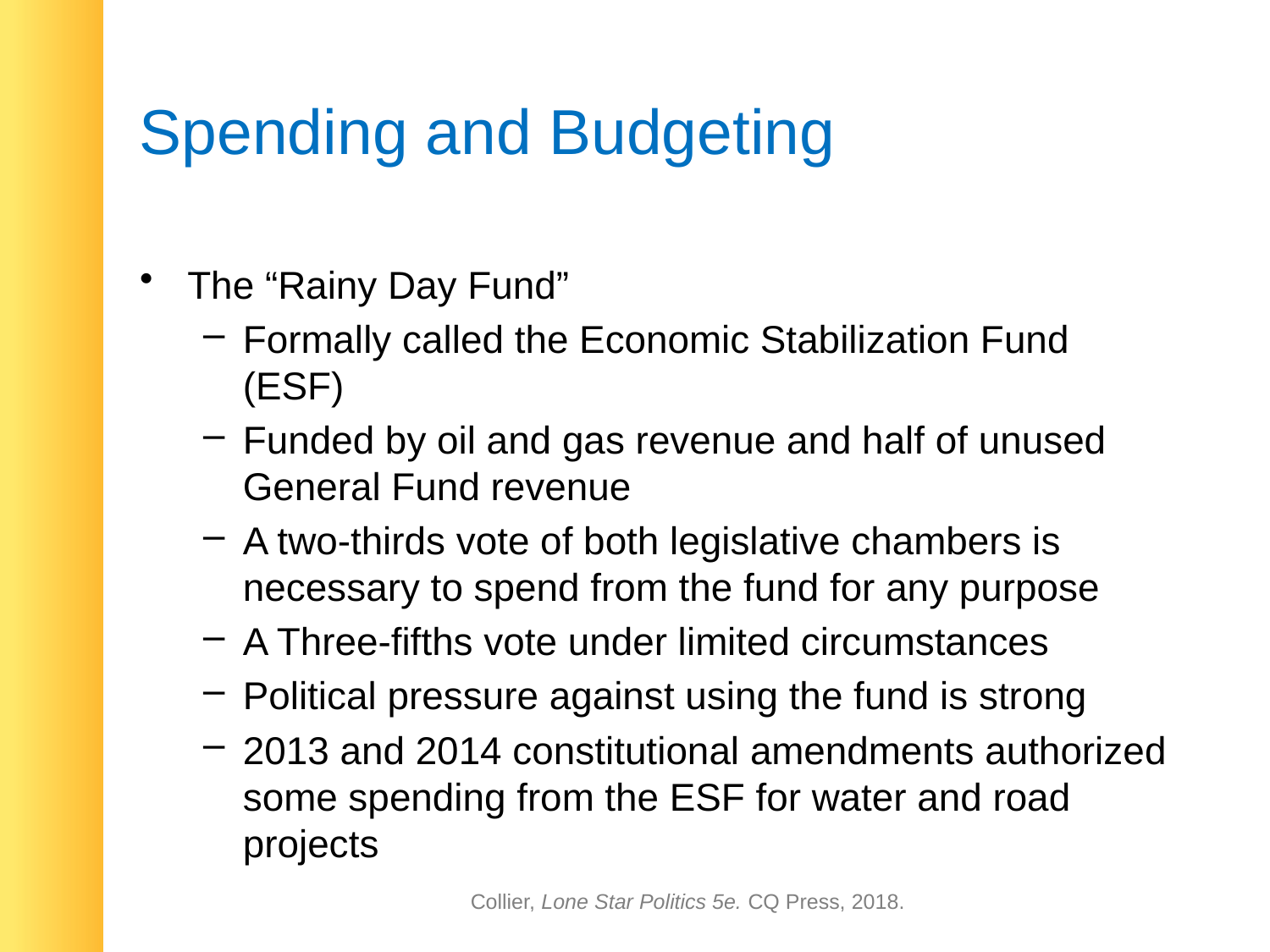

# Spending and Budgeting
The “Rainy Day Fund”
Formally called the Economic Stabilization Fund (ESF)
Funded by oil and gas revenue and half of unused General Fund revenue
A two-thirds vote of both legislative chambers is necessary to spend from the fund for any purpose
A Three-fifths vote under limited circumstances
Political pressure against using the fund is strong
2013 and 2014 constitutional amendments authorized some spending from the ESF for water and road projects
Collier, Lone Star Politics 5e. CQ Press, 2018.